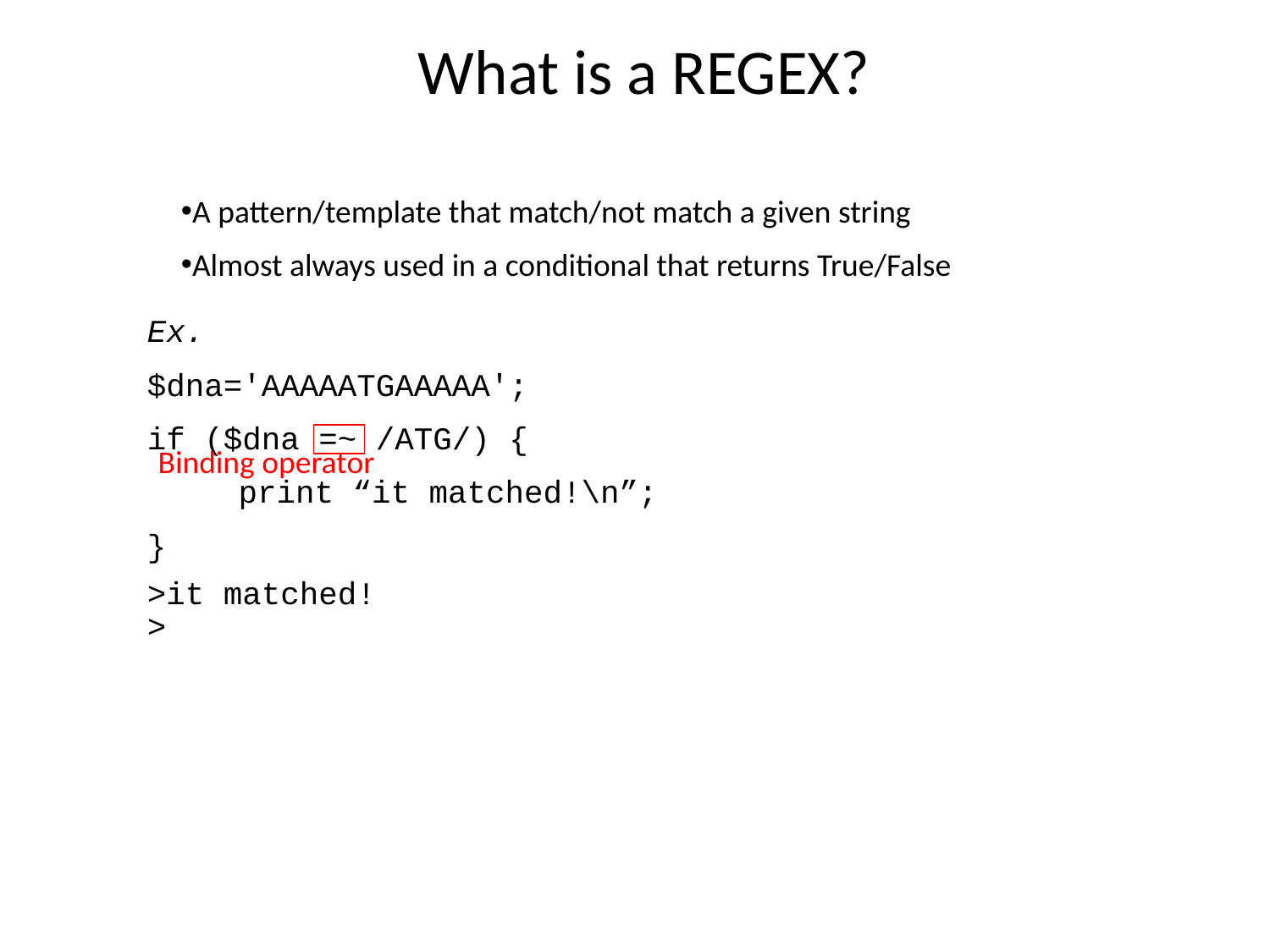

What is a REGEX?

A pattern/template that match/not match a given string
Almost always used in a conditional that returns True/False

Ex.
$dna='AAAAATGAAAAA';
if ($dna =~ /ATG/) {
	print “it matched!\n”;
}

Binding operator
>it matched!
>